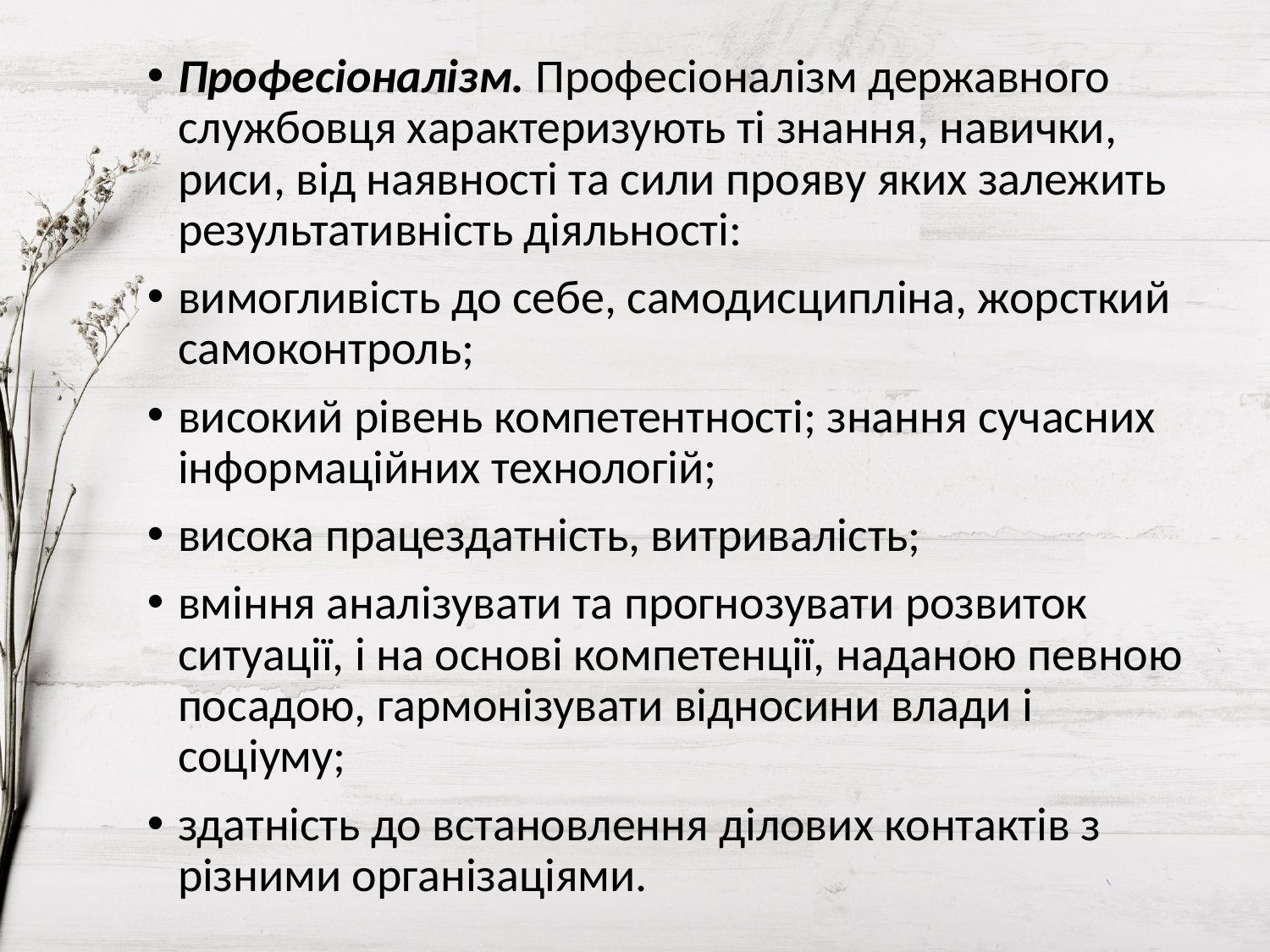

Професіоналізм. Професіоналізм державного службовця характеризують ті знання, навички, риси, від наявності та сили прояву яких залежить результативність діяльності:
вимогливість до себе, самодисципліна, жорсткий самоконтроль;
високий рівень компетентності; знання сучасних інформаційних технологій;
висока працездатність, витривалість;
вміння аналізувати та прогнозувати розвиток ситуації, і на основі компетенції, наданою певною посадою, гармонізувати відносини влади і соціуму;
здатність до встановлення ділових контактів з різними організаціями.